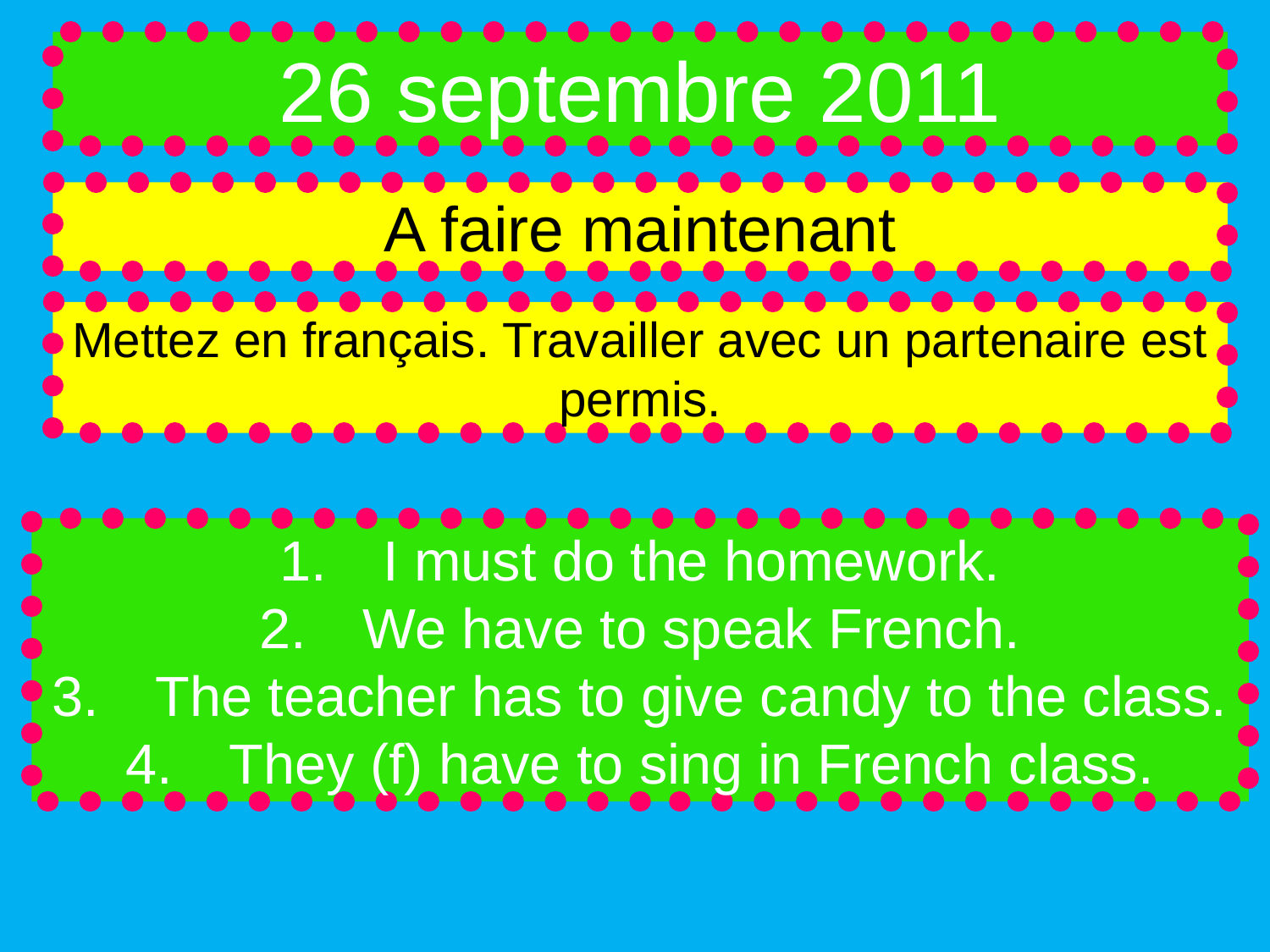

26 septembre 2011
A faire maintenant
Mettez en français. Travailler avec un partenaire est permis.
I must do the homework.
We have to speak French.
The teacher has to give candy to the class.
They (f) have to sing in French class.